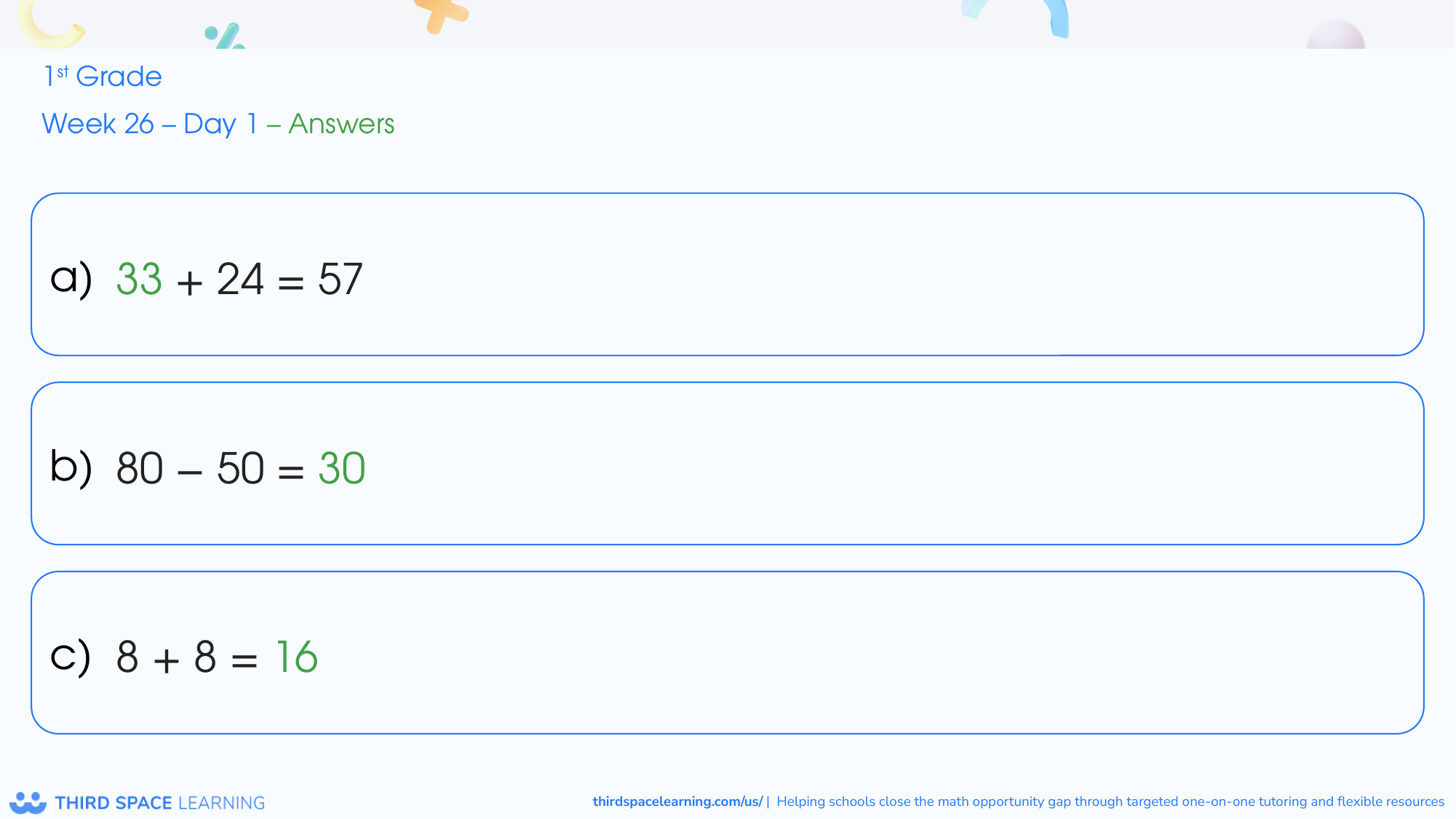

1st Grade
Week 26 – Day 1 – Answers
33 + 24 = 57
80 − 50 = 30
8 + 8 = 16